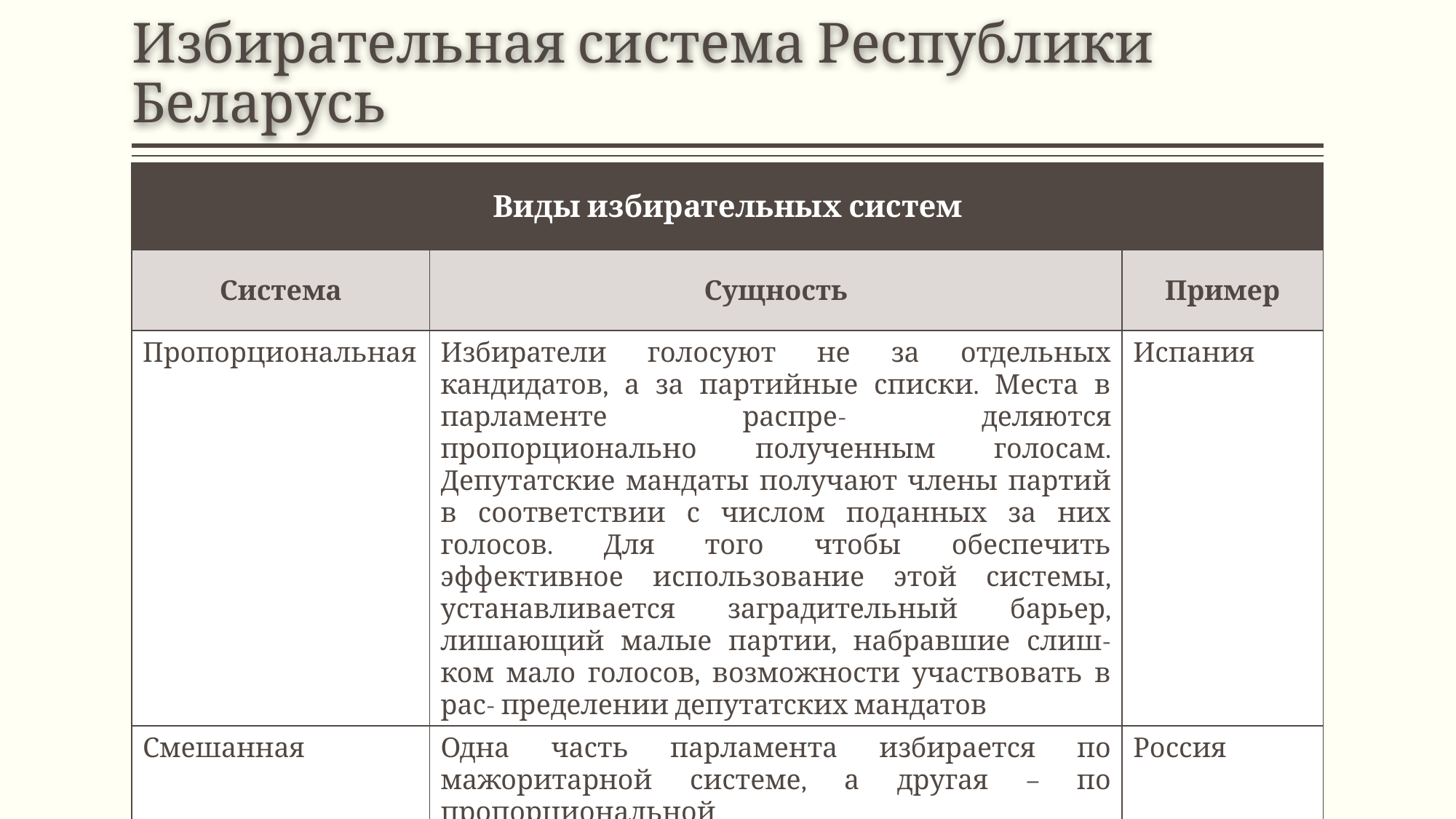

# Избирательная система Республики Беларусь
| Виды избирательных систем |  |  |
| --- | --- | --- |
| Система | Сущность | Пример |
| Пропорциональная | Избиратели голосуют не за отдельных кандидатов, а за партийные списки. Места в парламенте распре- деляются пропорционально полученным голосам. Депутатские мандаты получают члены партий в соответствии с числом поданных за них голосов. Для того чтобы обеспечить эффективное использование этой системы, устанавливается заградительный барьер, лишающий малые партии, набравшие слиш- ком мало голосов, возможности участвовать в рас- пределении депутатских мандатов | Испания |
| Смешанная | Одна часть парламента избирается по мажоритарной системе, а другая – по пропорциональной | Россия |